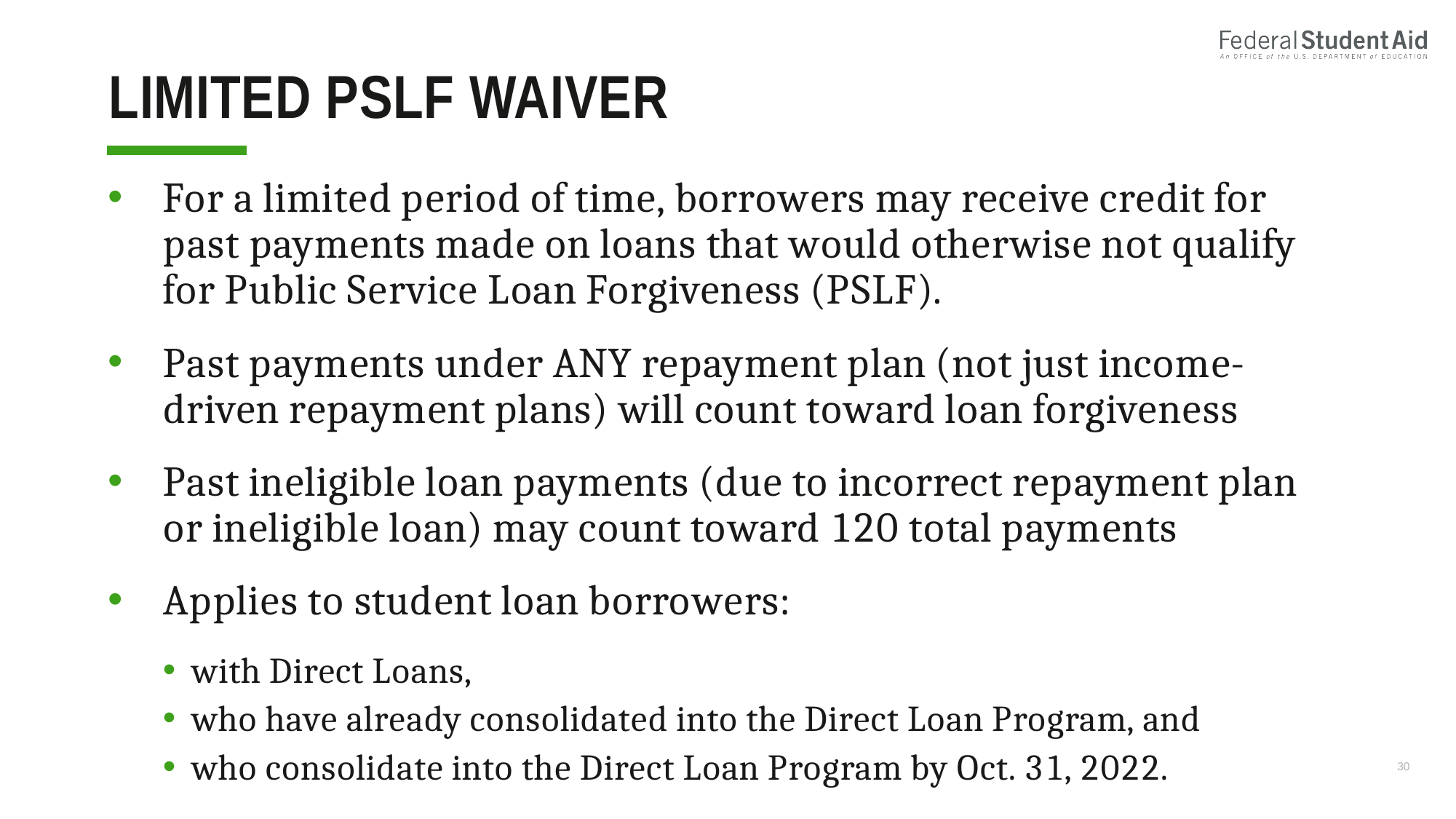

# Limited PSLF waiver
For a limited period of time, borrowers may receive credit for past payments made on loans that would otherwise not qualify for Public Service Loan Forgiveness (PSLF).
Past payments under ANY repayment plan (not just income-driven repayment plans) will count toward loan forgiveness
Past ineligible loan payments (due to incorrect repayment plan or ineligible loan) may count toward 120 total payments
Applies to student loan borrowers:
with Direct Loans,
who have already consolidated into the Direct Loan Program, and
who consolidate into the Direct Loan Program by Oct. 31, 2022.

30